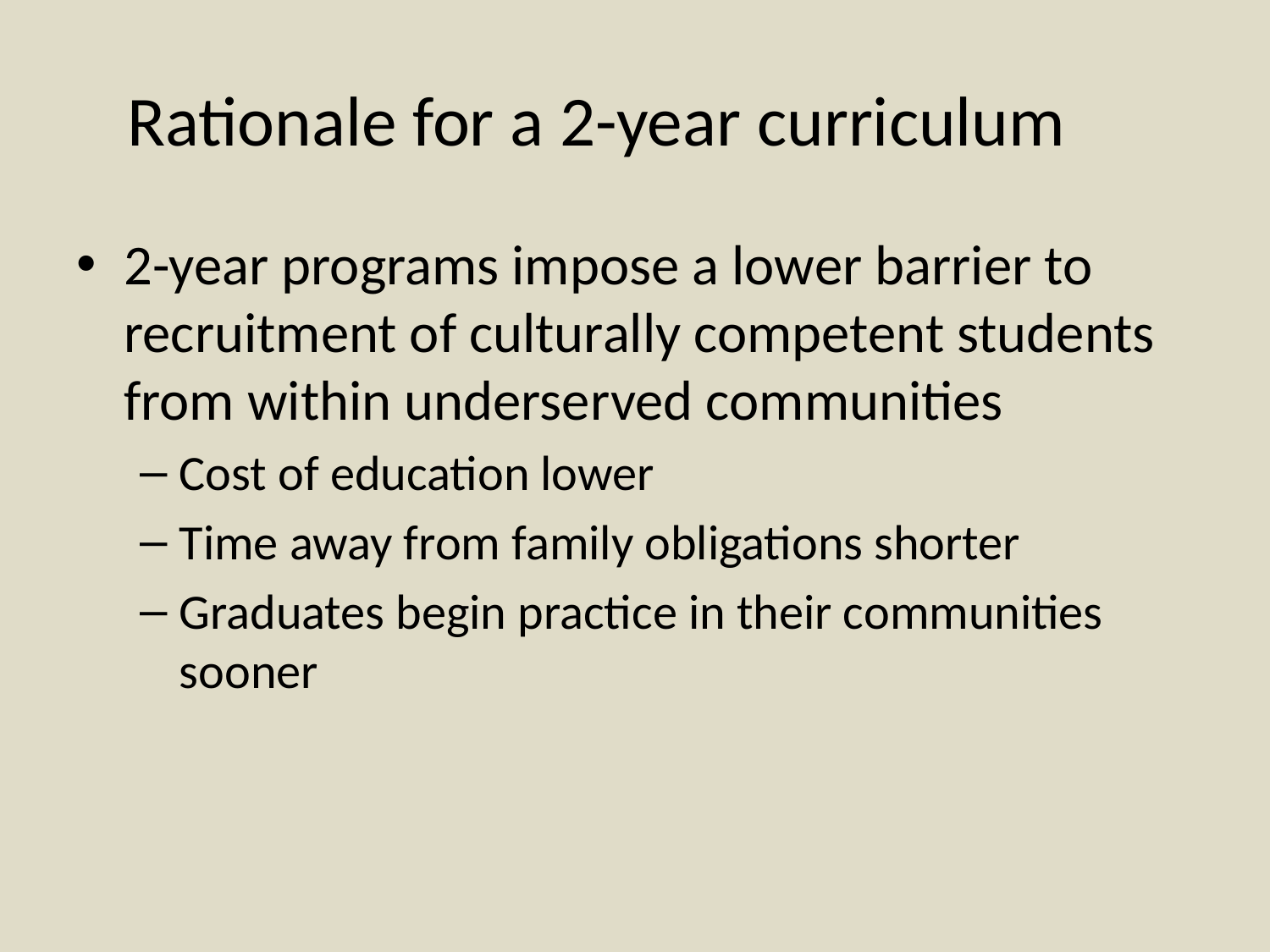

# Rationale for a 2-year curriculum
2-year programs impose a lower barrier to recruitment of culturally competent students from within underserved communities
Cost of education lower
Time away from family obligations shorter
Graduates begin practice in their communities sooner